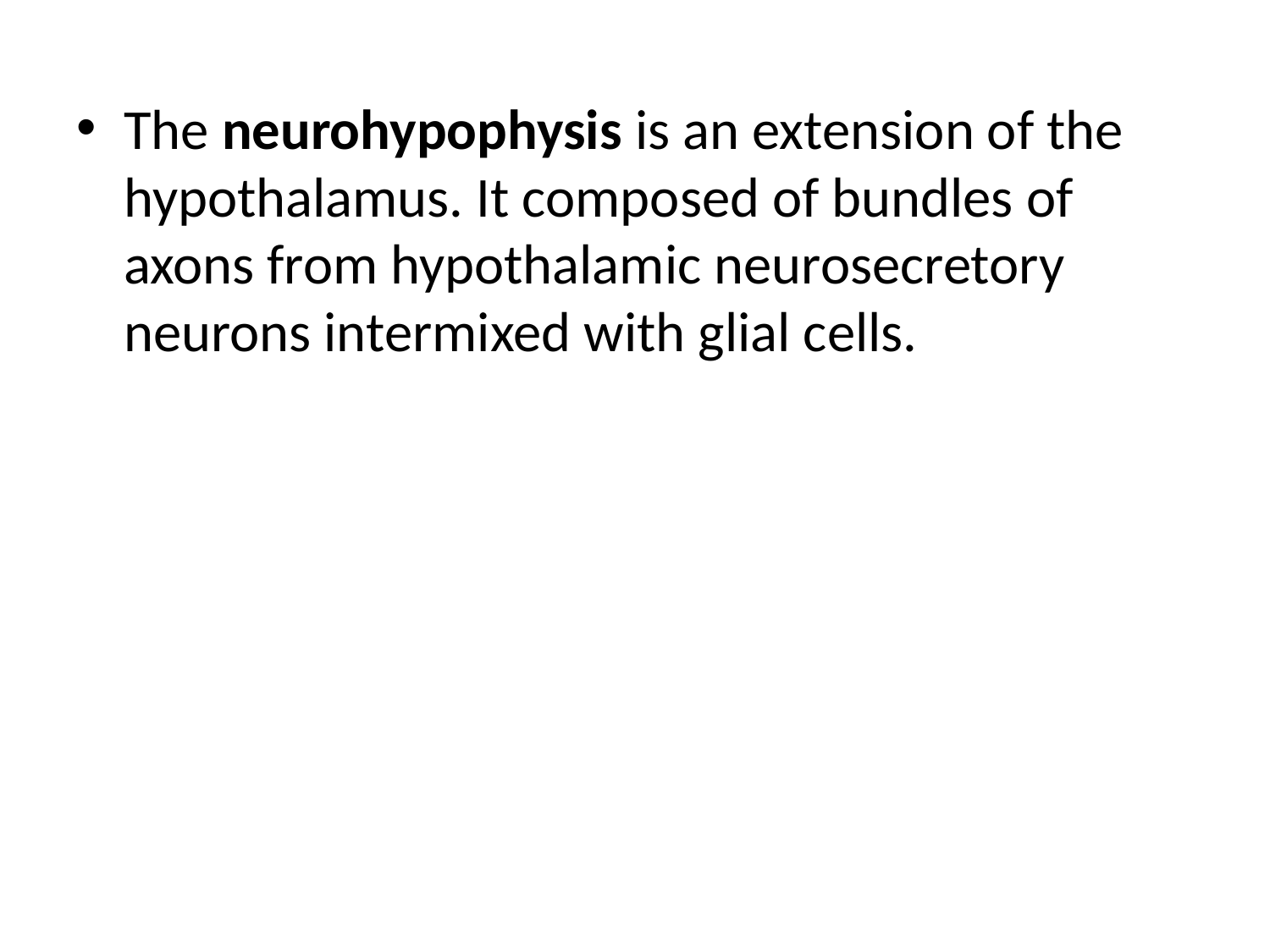

The neurohypophysis is an extension of the hypothalamus. It composed of bundles of axons from hypothalamic neurosecretory neurons intermixed with glial cells.